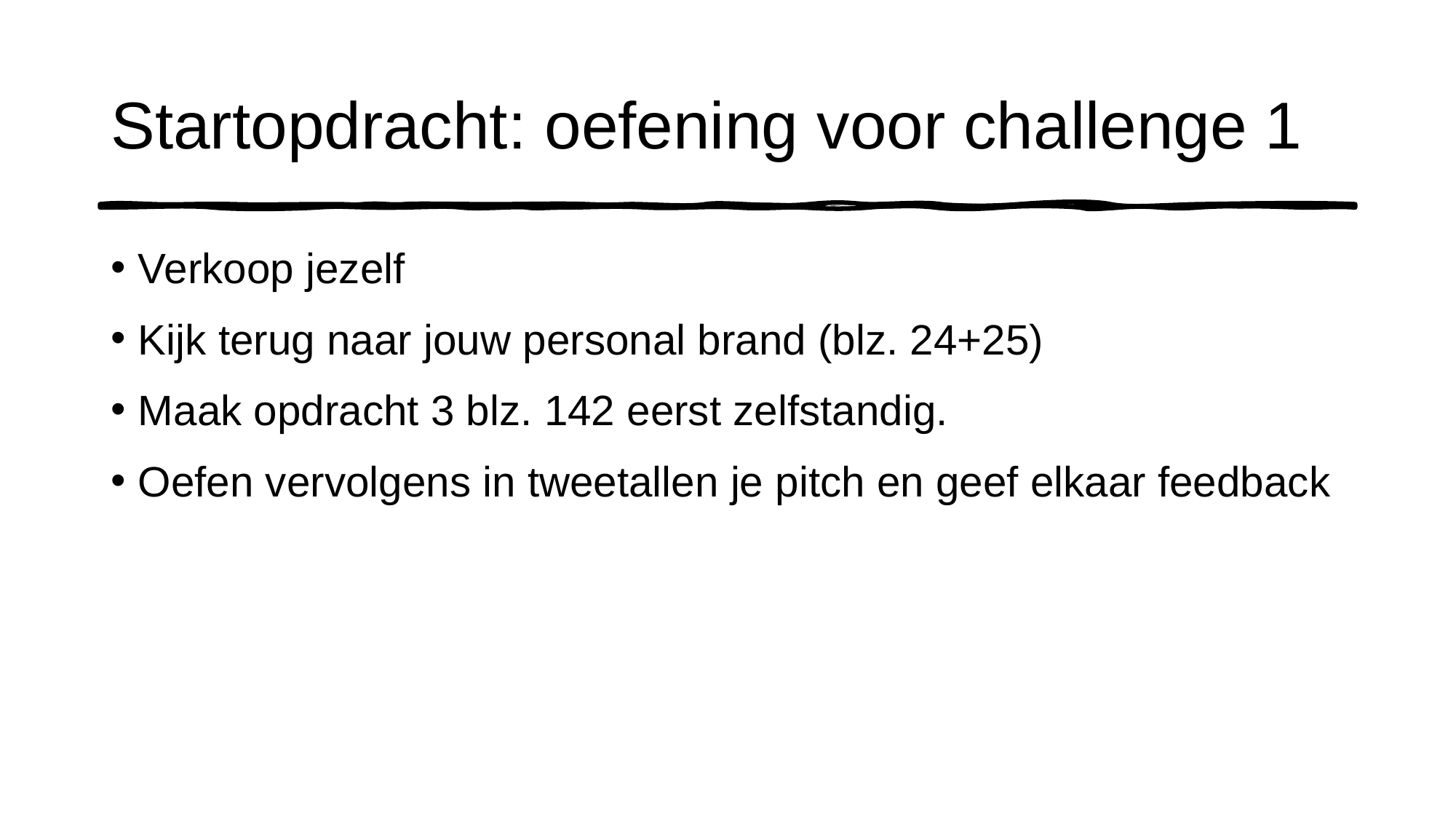

# Startopdracht: oefening voor challenge 1
Verkoop jezelf
Kijk terug naar jouw personal brand (blz. 24+25)
Maak opdracht 3 blz. 142 eerst zelfstandig.
Oefen vervolgens in tweetallen je pitch en geef elkaar feedback